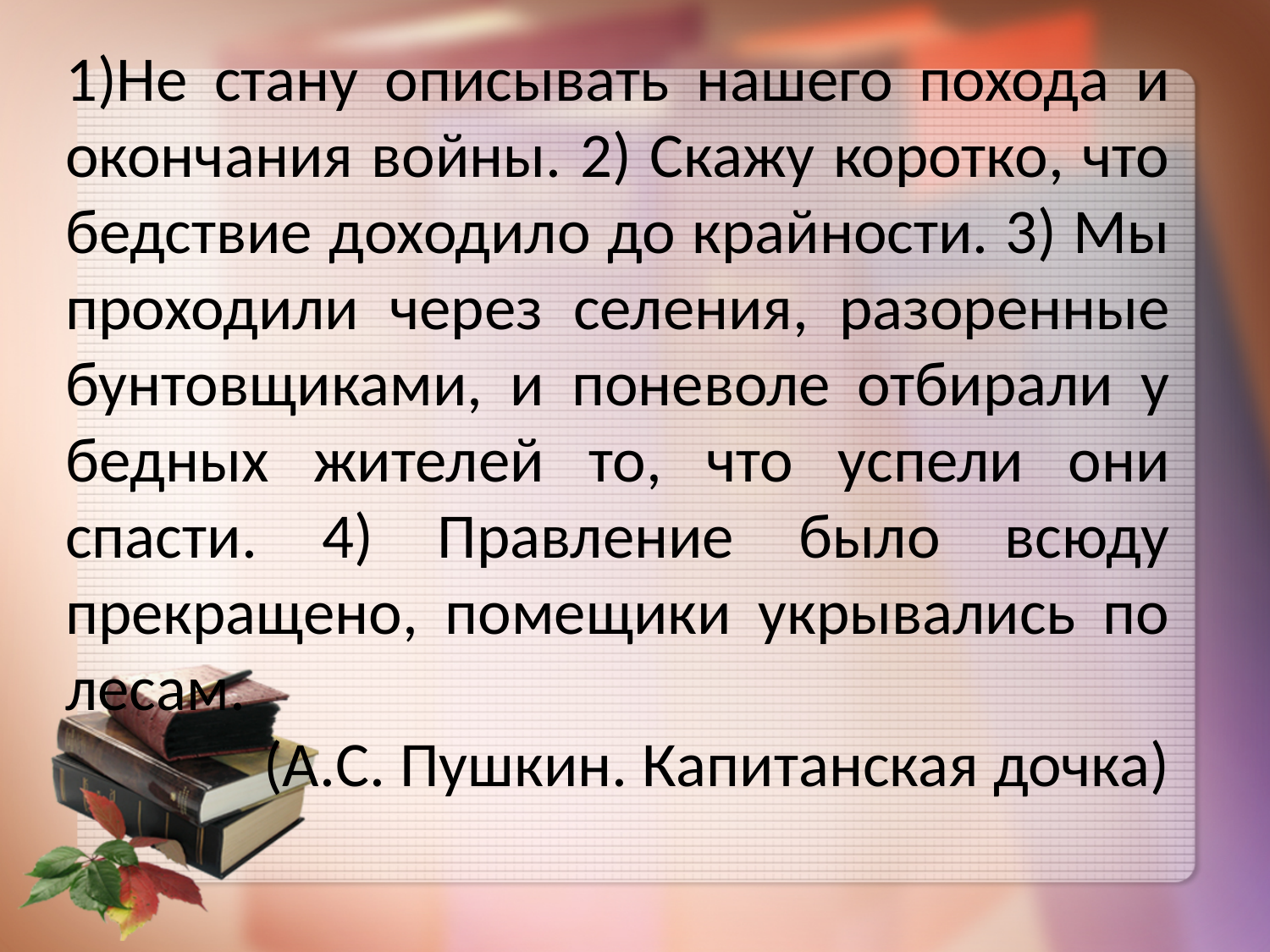

1)Не стану описывать нашего похода и окончания войны. 2) Скажу коротко, что бедствие доходило до крайности. 3) Мы проходили через селения, разоренные бунтовщиками, и поневоле отбирали у бедных жителей то, что успели они спасти. 4) Правление было всюду прекращено, помещики укрывались по лесам.
(А.С. Пушкин. Капитанская дочка)